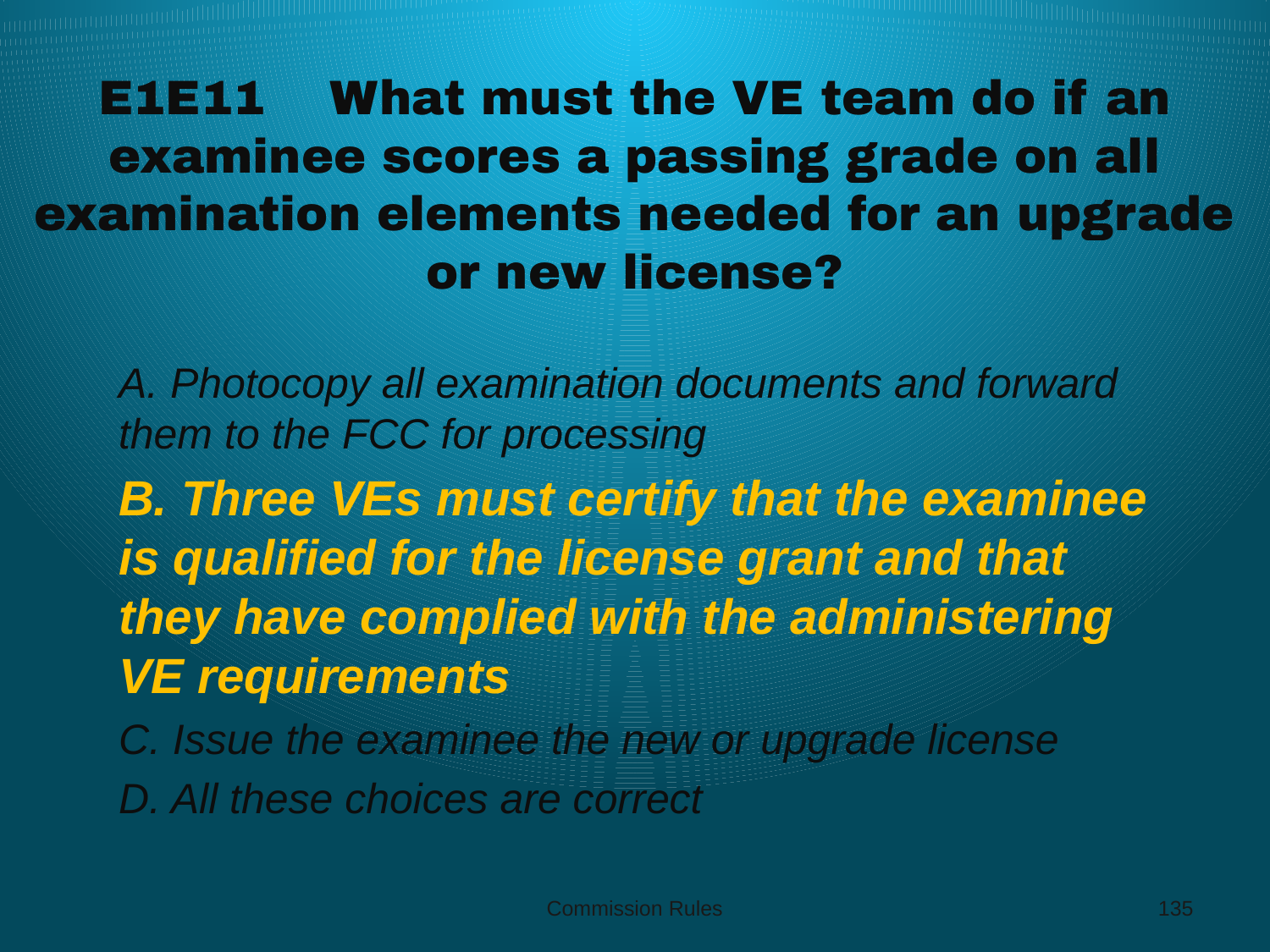

# E1E11    What must the VE team do if an examinee scores a passing grade on all examination elements needed for an upgrade or new license?
A. Photocopy all examination documents and forward them to the FCC for processing
B. Three VEs must certify that the examinee is qualified for the license grant and that they have complied with the administering VE requirements
C. Issue the examinee the new or upgrade license
D. All these choices are correct

Commission Rules
135